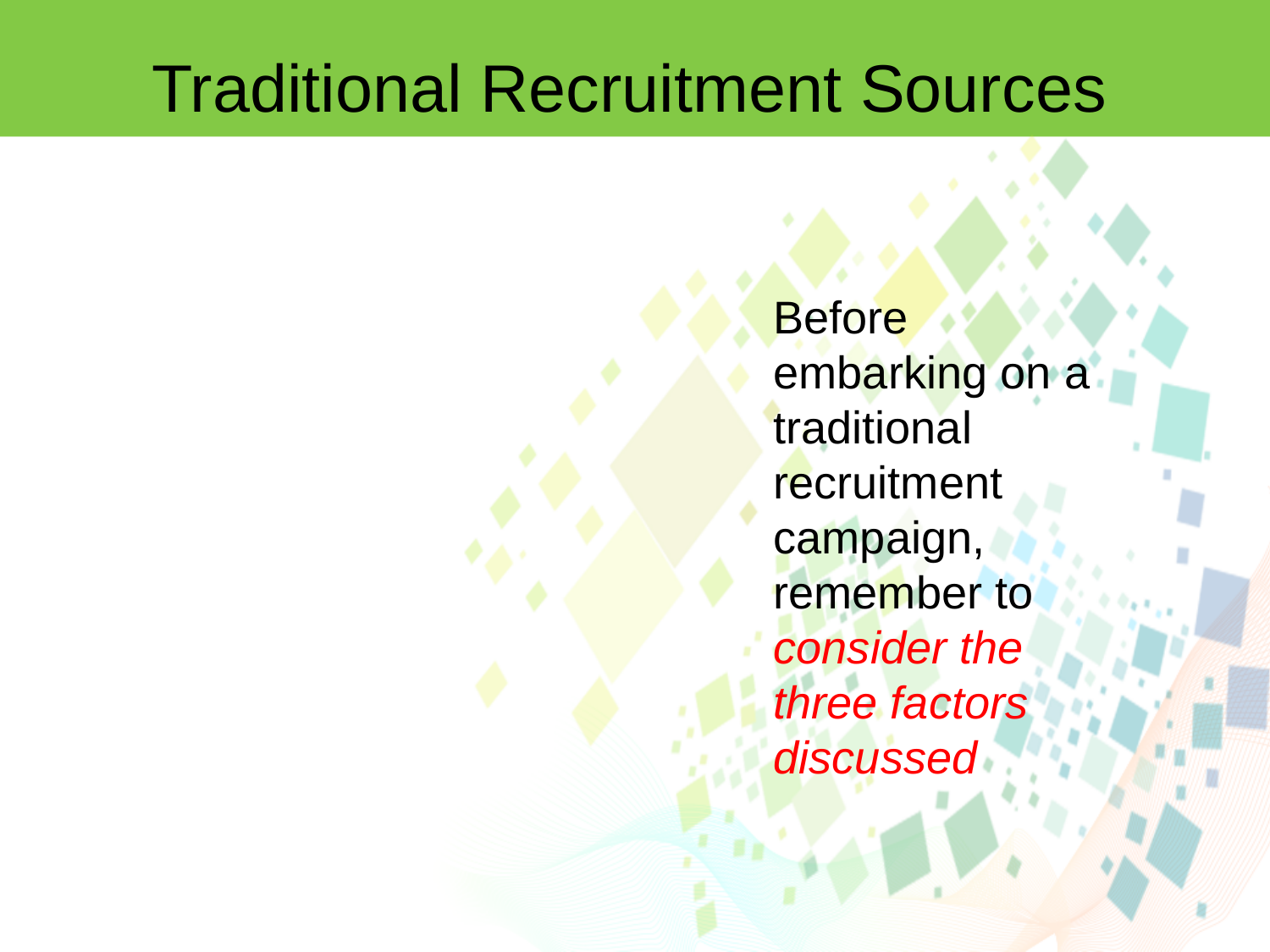

Traditional Recruitment Sources
Before embarking on a traditional
recruitment campaign, remember to consider the three factors discussed